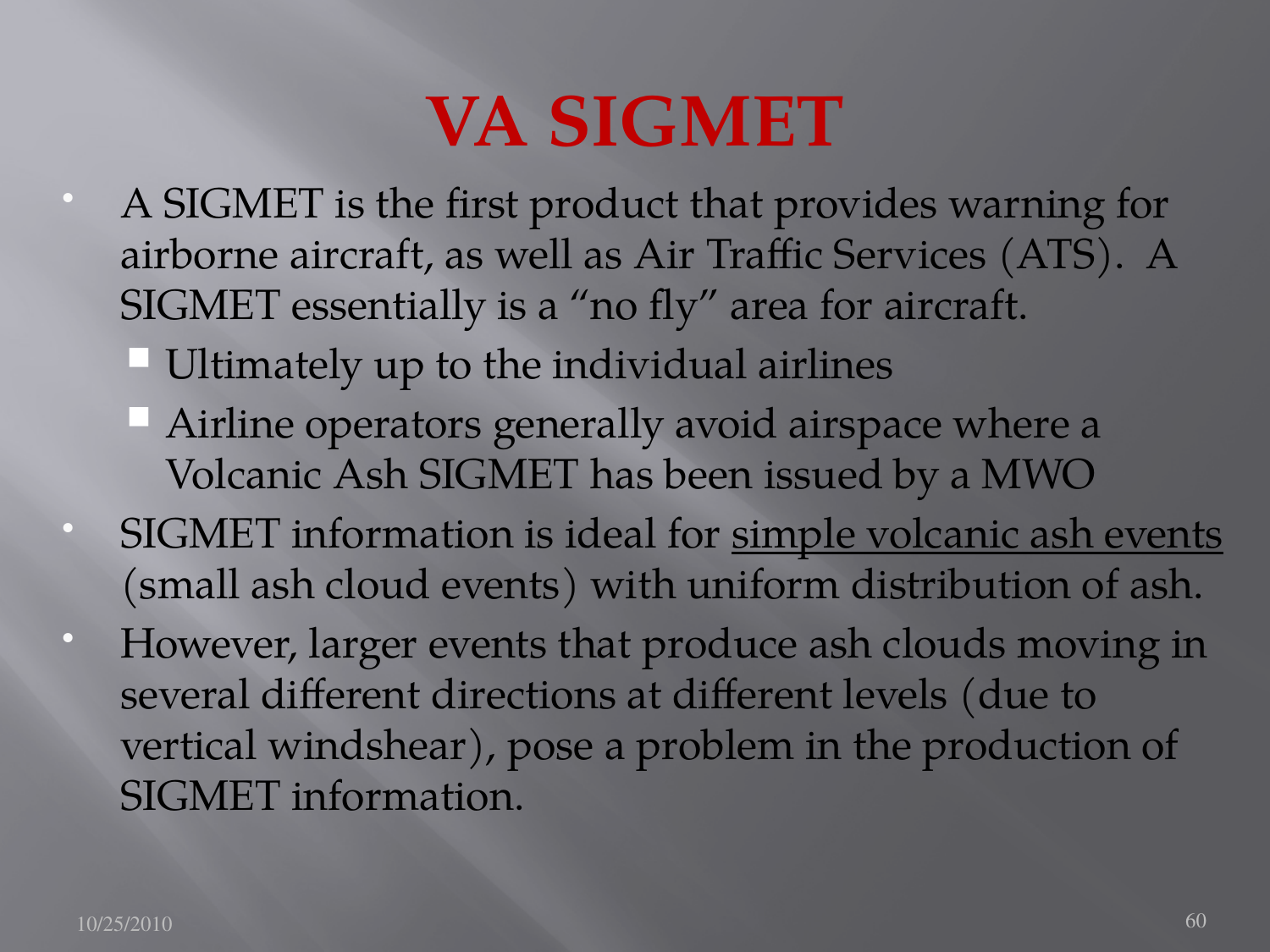

# VA SIGMET
A SIGMET is the first product that provides warning for airborne aircraft, as well as Air Traffic Services (ATS).  A SIGMET essentially is a “no fly” area for aircraft.
Ultimately up to the individual airlines
Airline operators generally avoid airspace where a Volcanic Ash SIGMET has been issued by a MWO
SIGMET information is ideal for simple volcanic ash events (small ash cloud events) with uniform distribution of ash.
However, larger events that produce ash clouds moving in several different directions at different levels (due to vertical windshear), pose a problem in the production of SIGMET information.

10/25/2010
60